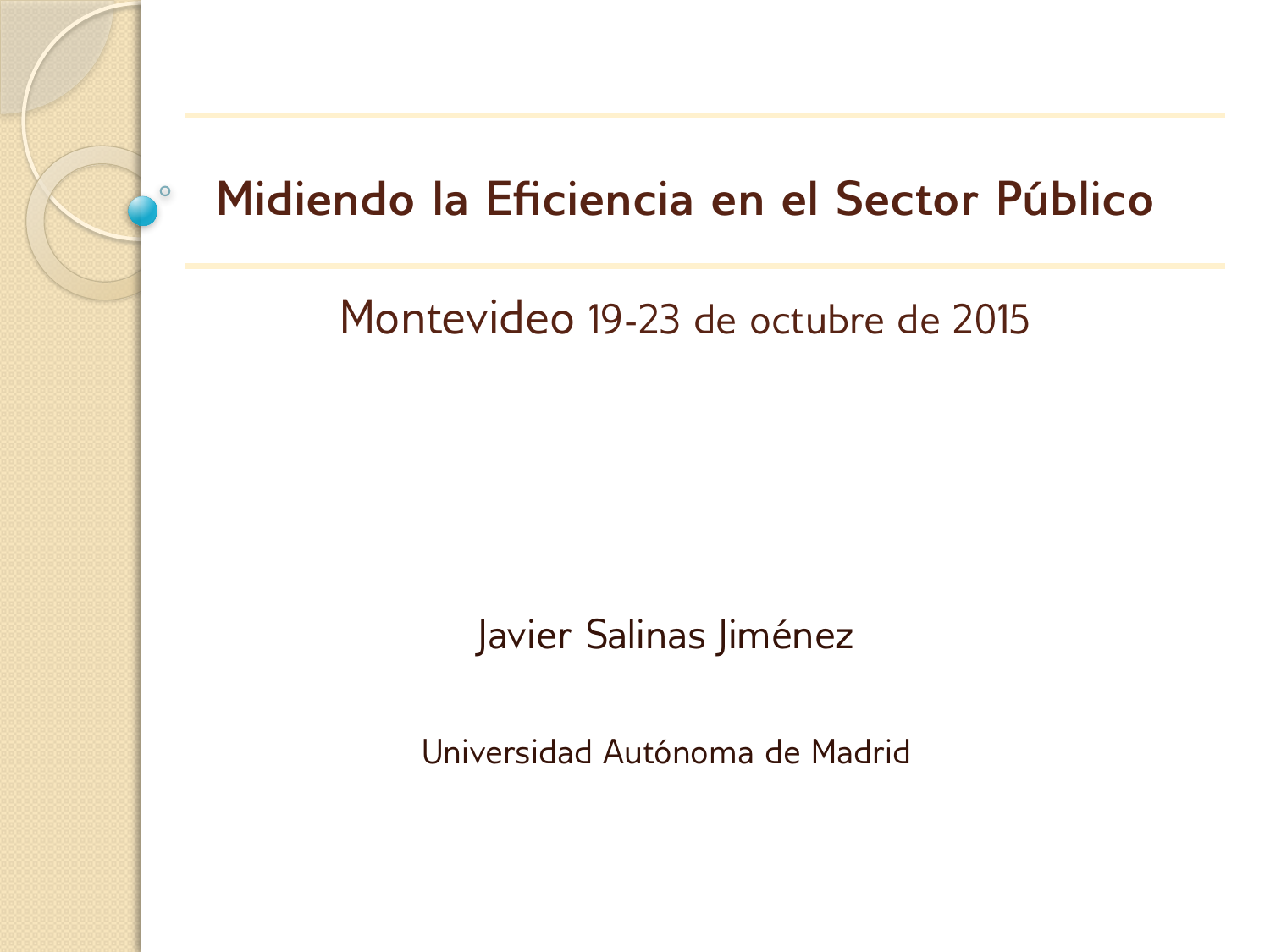

# Midiendo la Eficiencia en el Sector Público Montevideo 19-23 de octubre de 2015
Javier Salinas Jiménez

Universidad Autónoma de Madrid